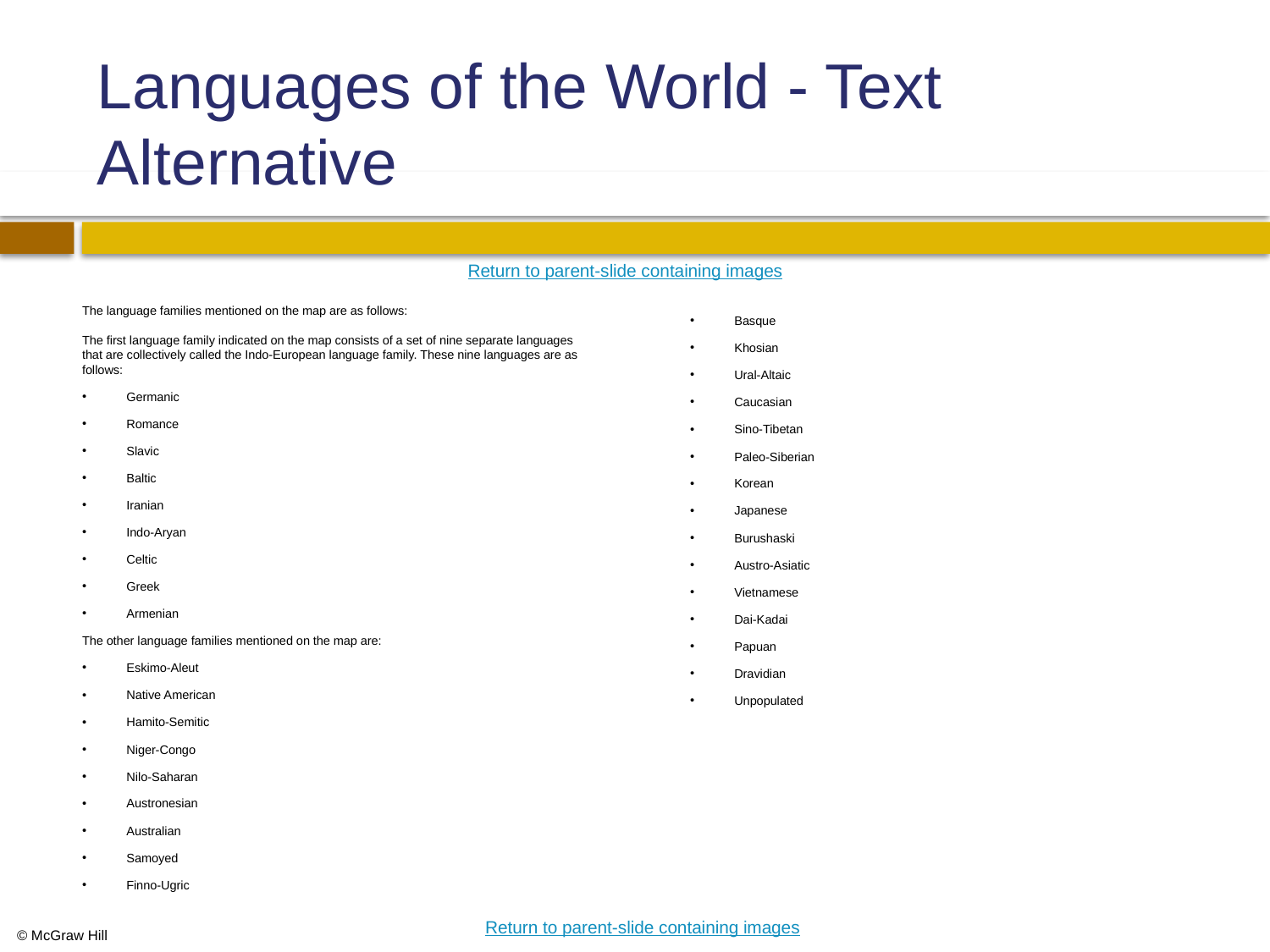

# Languages of the World - Text Alternative
Return to parent-slide containing images
The language families mentioned on the map are as follows:
The first language family indicated on the map consists of a set of nine separate languages that are collectively called the Indo-European language family. These nine languages are as follows:
Germanic
Romance
Slavic
Baltic
Iranian
Indo-Aryan
Celtic
Greek
Armenian
The other language families mentioned on the map are:
Eskimo-Aleut
Native American
Hamito-Semitic
Niger-Congo
Nilo-Saharan
Austronesian
Australian
Samoyed
Finno-Ugric
Basque
Khosian
Ural-Altaic
Caucasian
Sino-Tibetan
Paleo-Siberian
Korean
Japanese
Burushaski
Austro-Asiatic
Vietnamese
Dai-Kadai
Papuan
Dravidian
Unpopulated
Return to parent-slide containing images